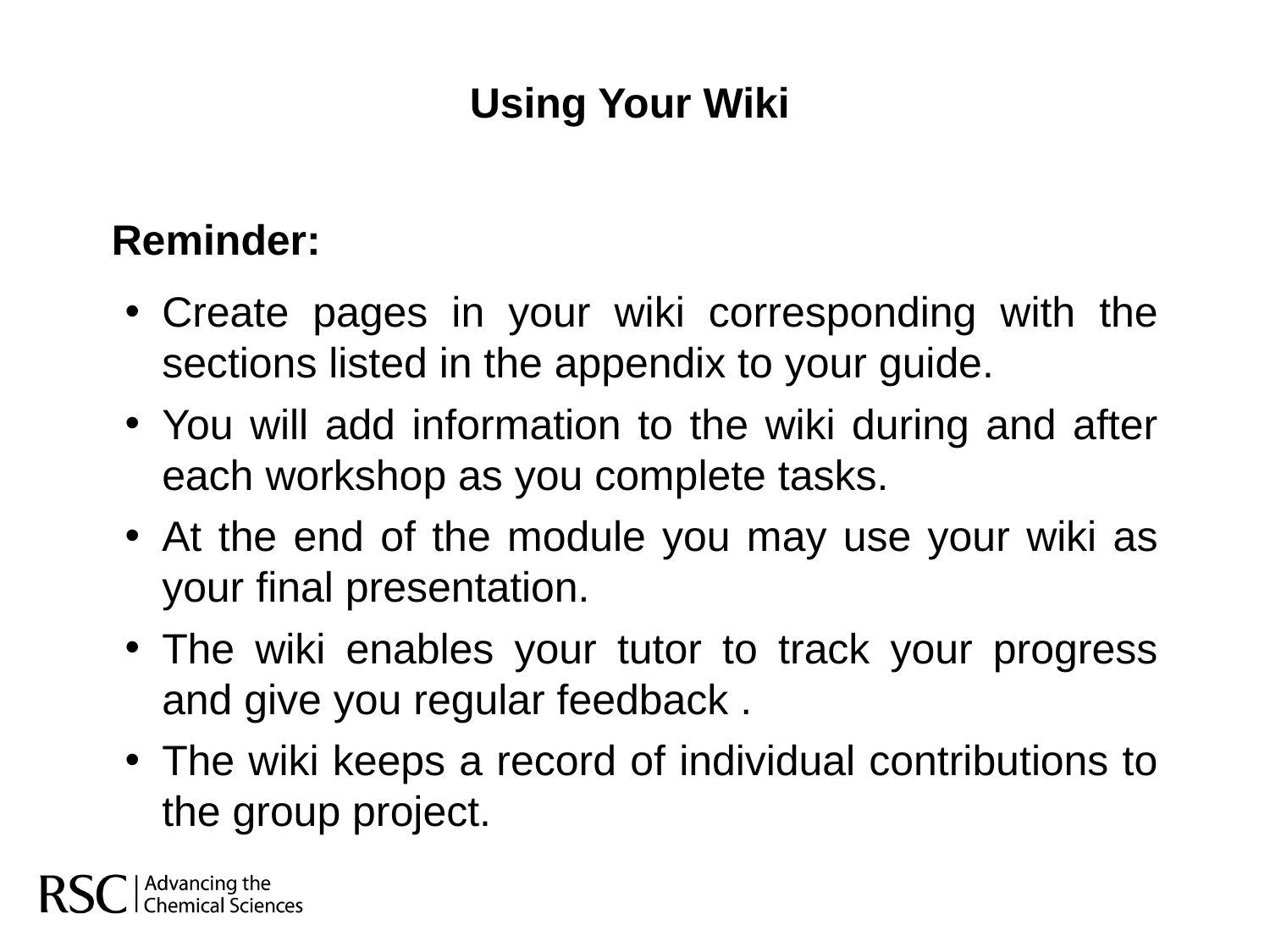

Using Your Wiki

Reminder:

Create pages in your wiki corresponding with the sections listed in the appendix to your guide.
You will add information to the wiki during and after each workshop as you complete tasks.
At the end of the module you may use your wiki as your final presentation.
The wiki enables your tutor to track your progress and give you regular feedback .
The wiki keeps a record of individual contributions to the group project.